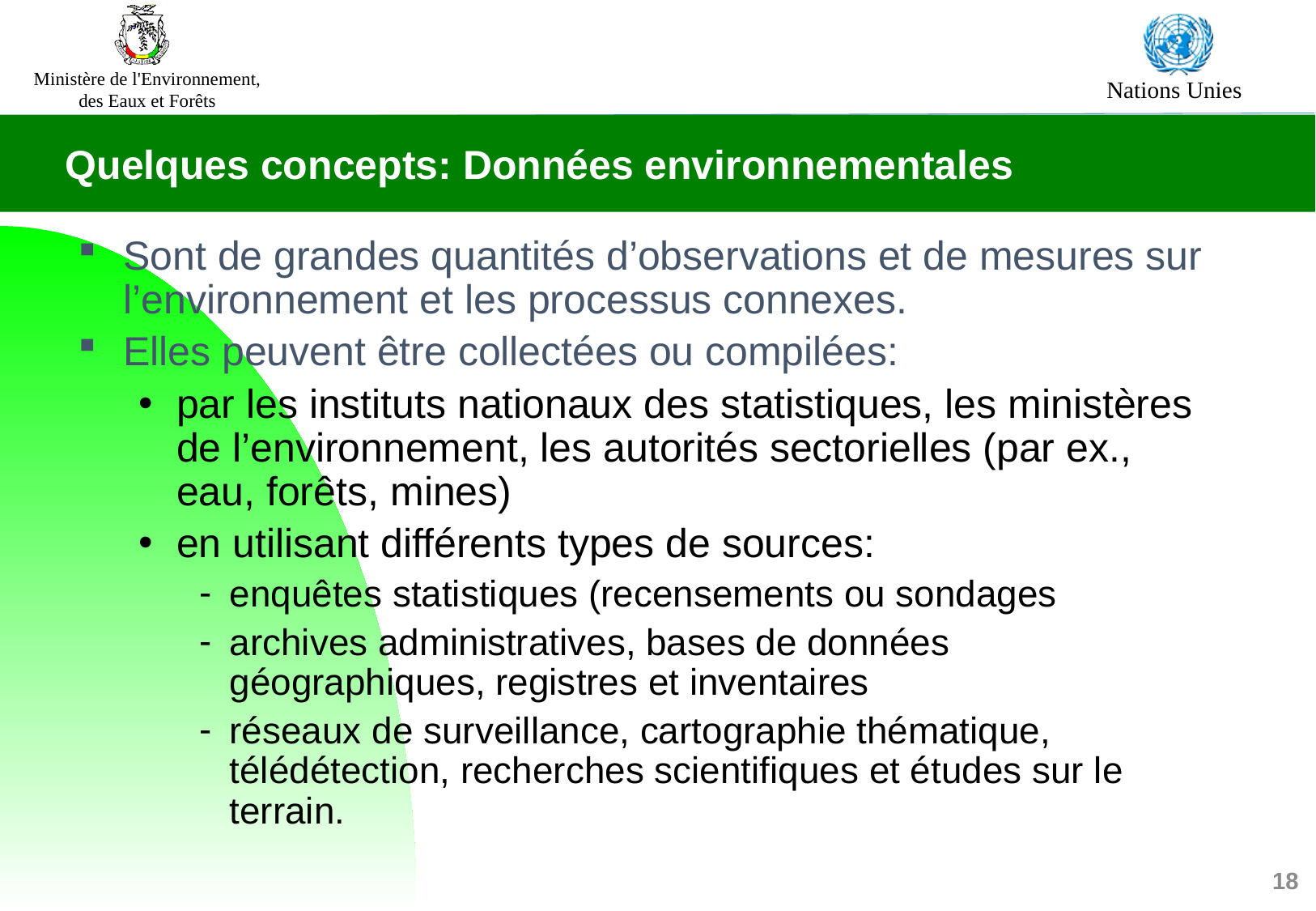

Quelques concepts: Données environnementales

Sont de grandes quantités d’observations et de mesures sur l’environnement et les processus connexes.
Elles peuvent être collectées ou compilées:
par les instituts nationaux des statistiques, les ministères de l’environnement, les autorités sectorielles (par ex., eau, forêts, mines)
en utilisant différents types de sources:
enquêtes statistiques (recensements ou sondages
archives administratives, bases de données géographiques, registres et inventaires
réseaux de surveillance, cartographie thématique, télédétection, recherches scientifiques et études sur le terrain.

18